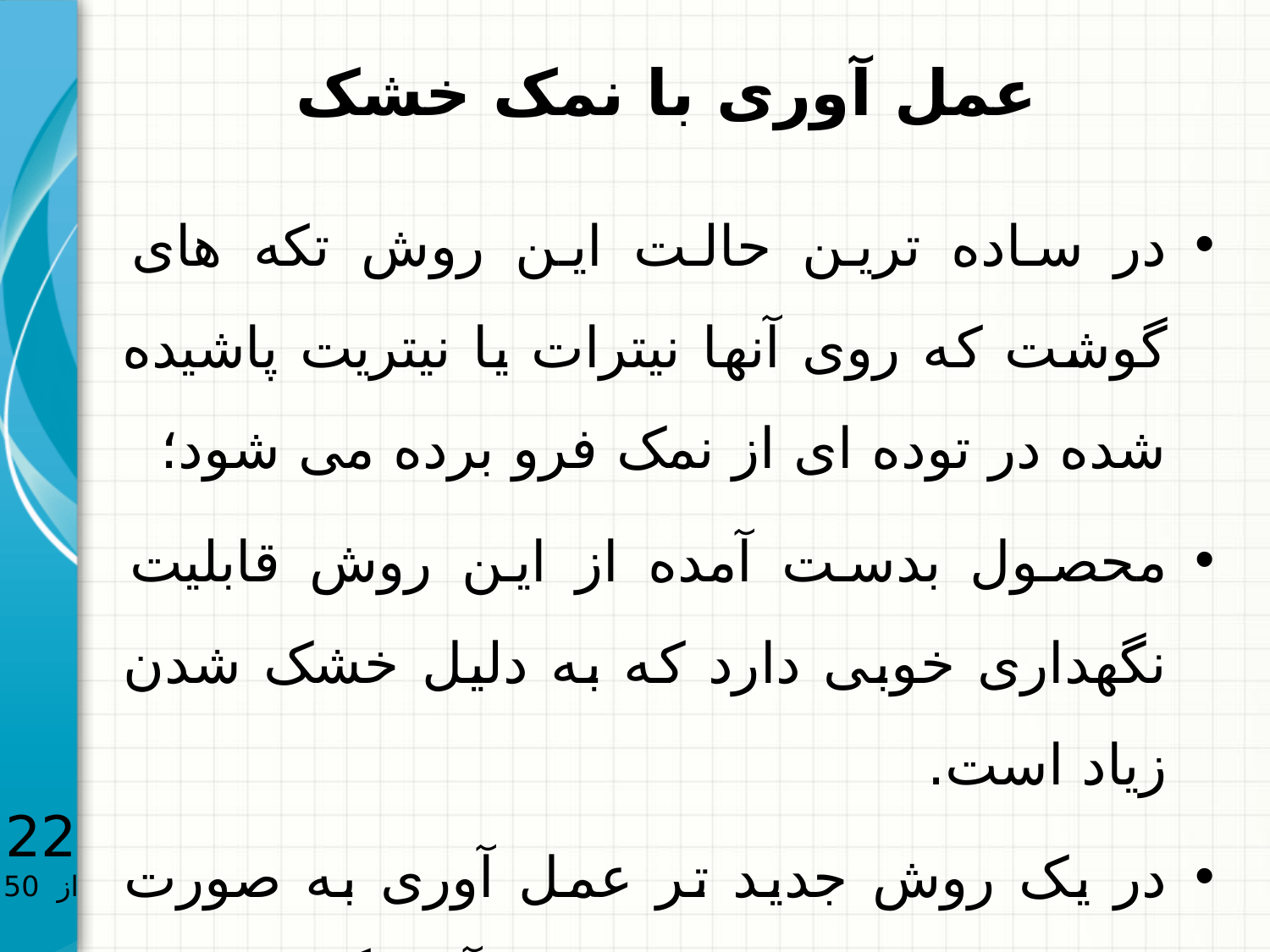

# عمل آوری با نمک خشک
در ساده ترین حالت این روش تکه های گوشت که روی آنها نیترات یا نیتریت پاشیده شده در توده ای از نمک فرو برده می شود؛
محصول بدست آمده از این روش قابلیت نگهداری خوبی دارد که به دلیل خشک شدن زیاد است.
در یک روش جدید تر عمل آوری به صورت خشک از جعبه هایی از جنس آهن گالوانیزه یا فولاد ضد زنگ استفاده می شود.